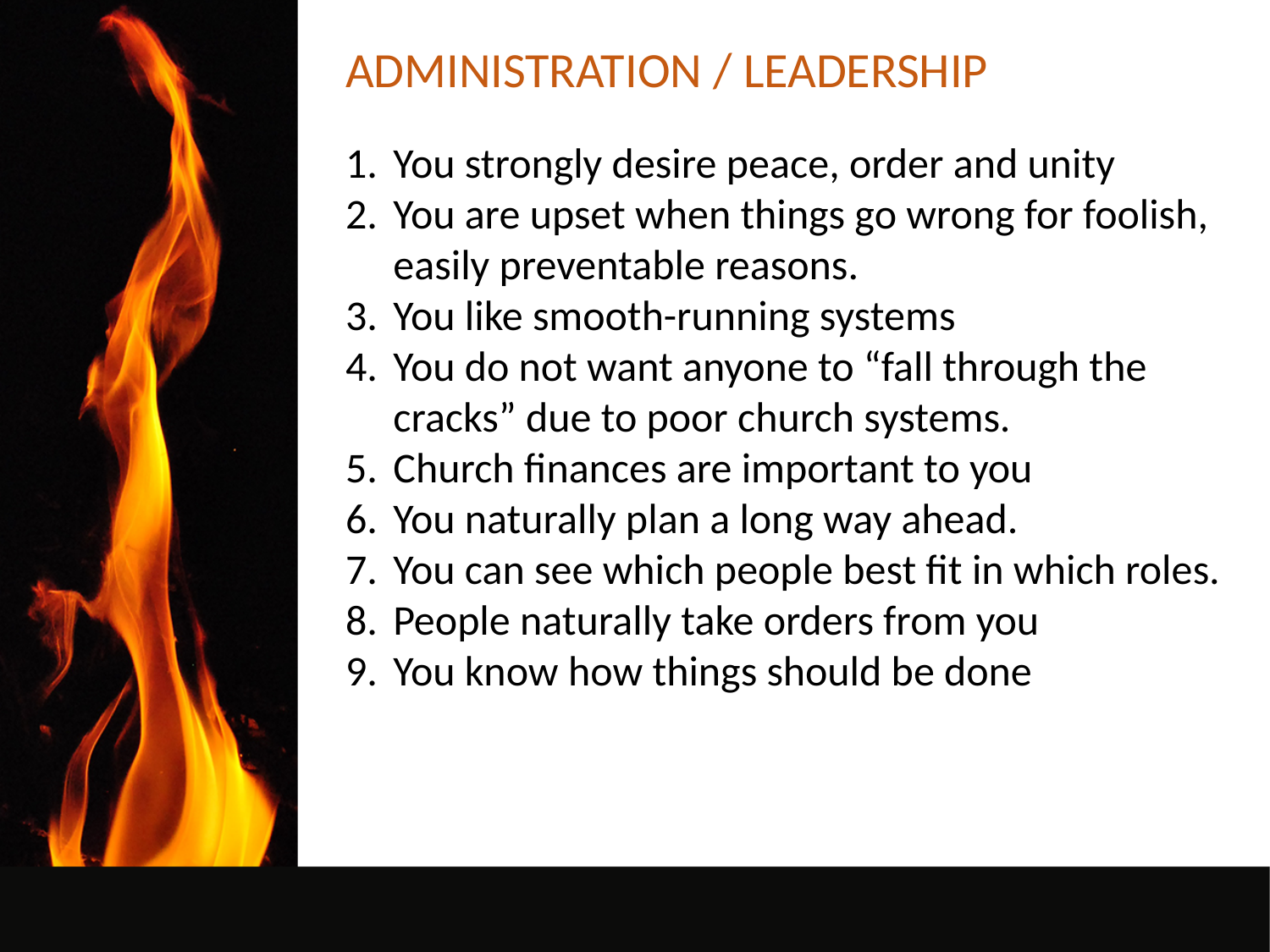

ADMINISTRATION / LEADERSHIP

You strongly desire peace, order and unity
You are upset when things go wrong for foolish, easily preventable reasons.
You like smooth-running systems
You do not want anyone to “fall through the cracks” due to poor church systems.
Church finances are important to you
You naturally plan a long way ahead.
You can see which people best fit in which roles.
People naturally take orders from you
You know how things should be done